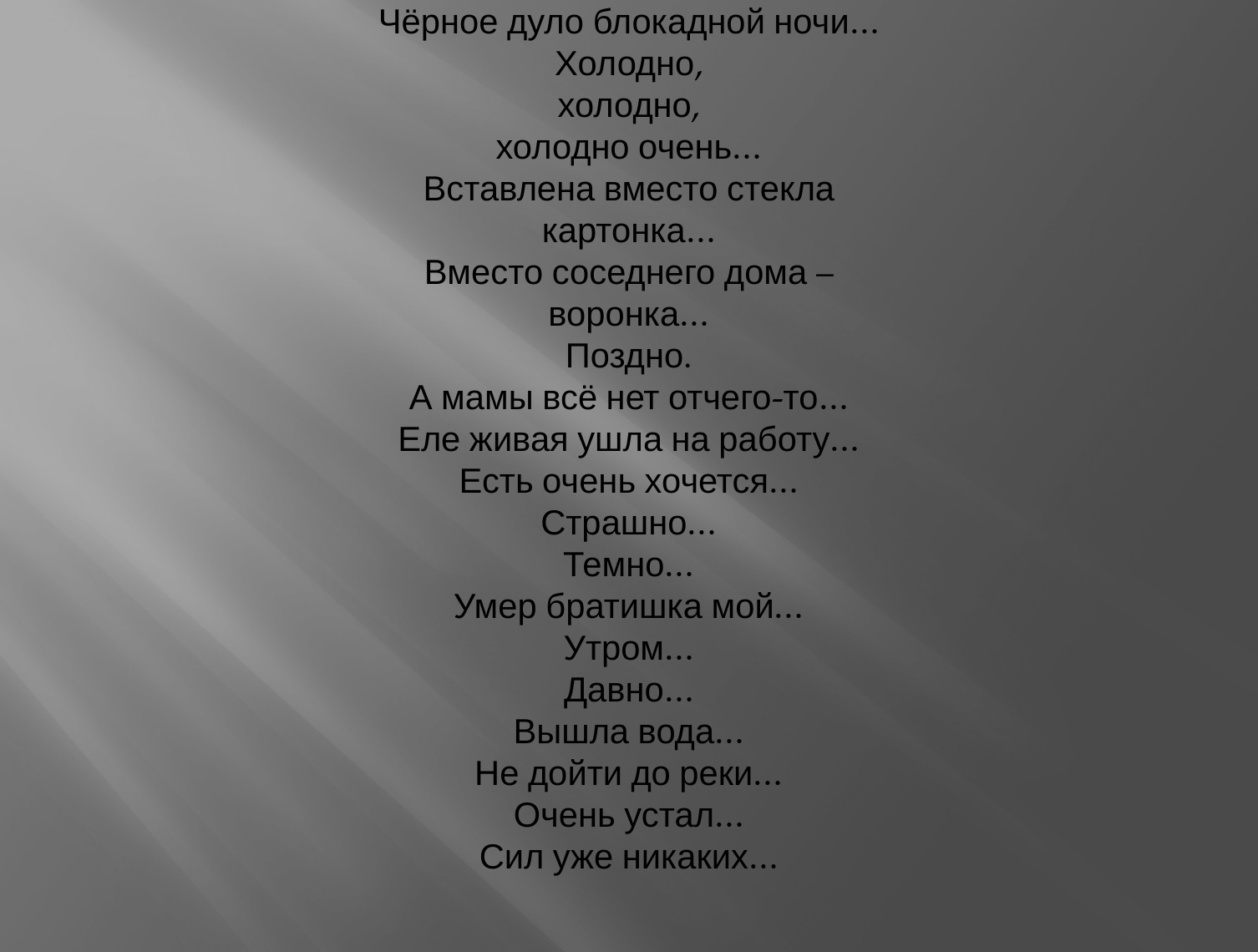

Чёрное дуло блокадной ночи…
Холодно,
холодно,
холодно очень…
Вставлена вместо стекла
картонка…
Вместо соседнего дома –
воронка…
Поздно.
А мамы всё нет отчего-то…
Еле живая ушла на работу…
Есть очень хочется…
Страшно…
Темно…
Умер братишка мой…
Утром…
Давно…
Вышла вода…
Не дойти до реки…
Очень устал…
Сил уже никаких…